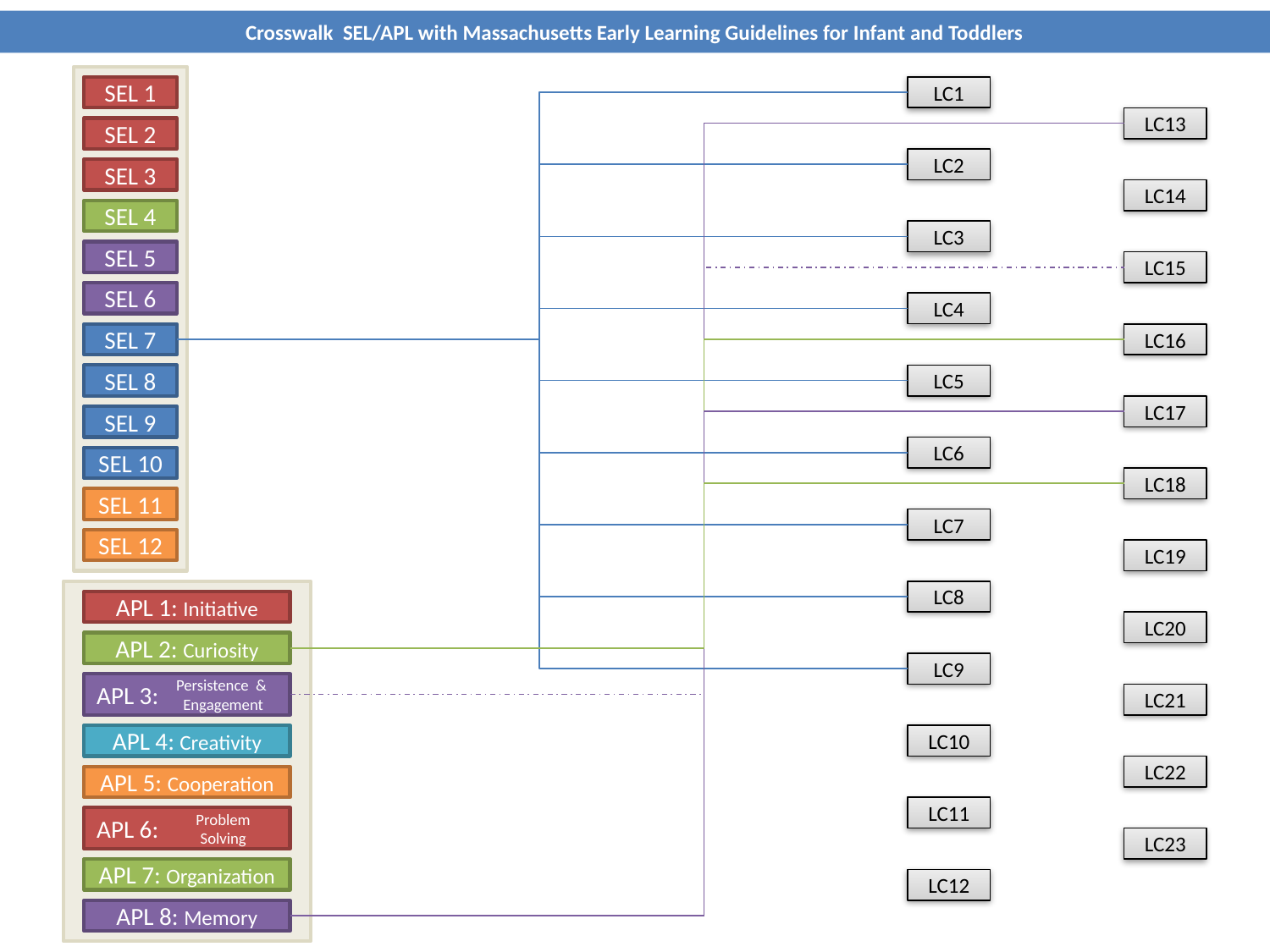

Crosswalk  SEL/APL with Massachusetts Early Learning Guidelines for Infant and Toddlers

SEL 1
SEL 2
SEL 3
SEL 4
SEL 5
SEL 6
SEL 8
SEL 9
SEL 10
SEL 11
SEL 12
SEL 7
LC1
LC13
LC2
LC14
LC3
LC15
LC4
LC16
LC5
LC17
LC6
LC18
LC7
LC19

APL 1: Initiative
APL 2: Curiosity
APL 3:

Persistence  &
Engagement
APL 4: Creativity
APL 5: Cooperation
APL 6:

Problem
Solving
APL 7: Organization
APL 8: Memory
LC8
LC20
LC9
LC21
LC10
LC22
LC11
LC23
LC12